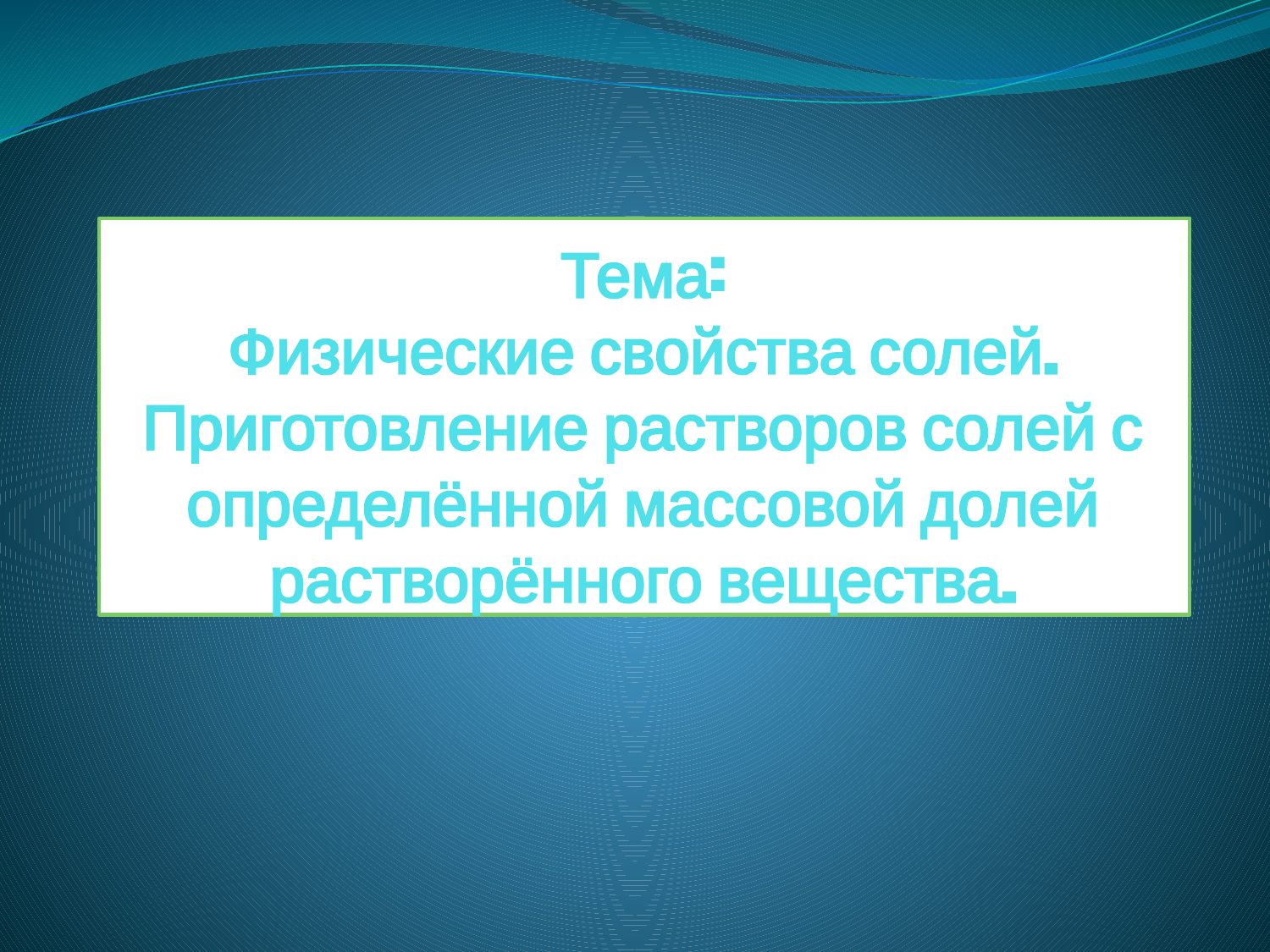

# Тема: Физические свойства солей. Приготовление растворов солей с определённой массовой долей растворённого вещества.